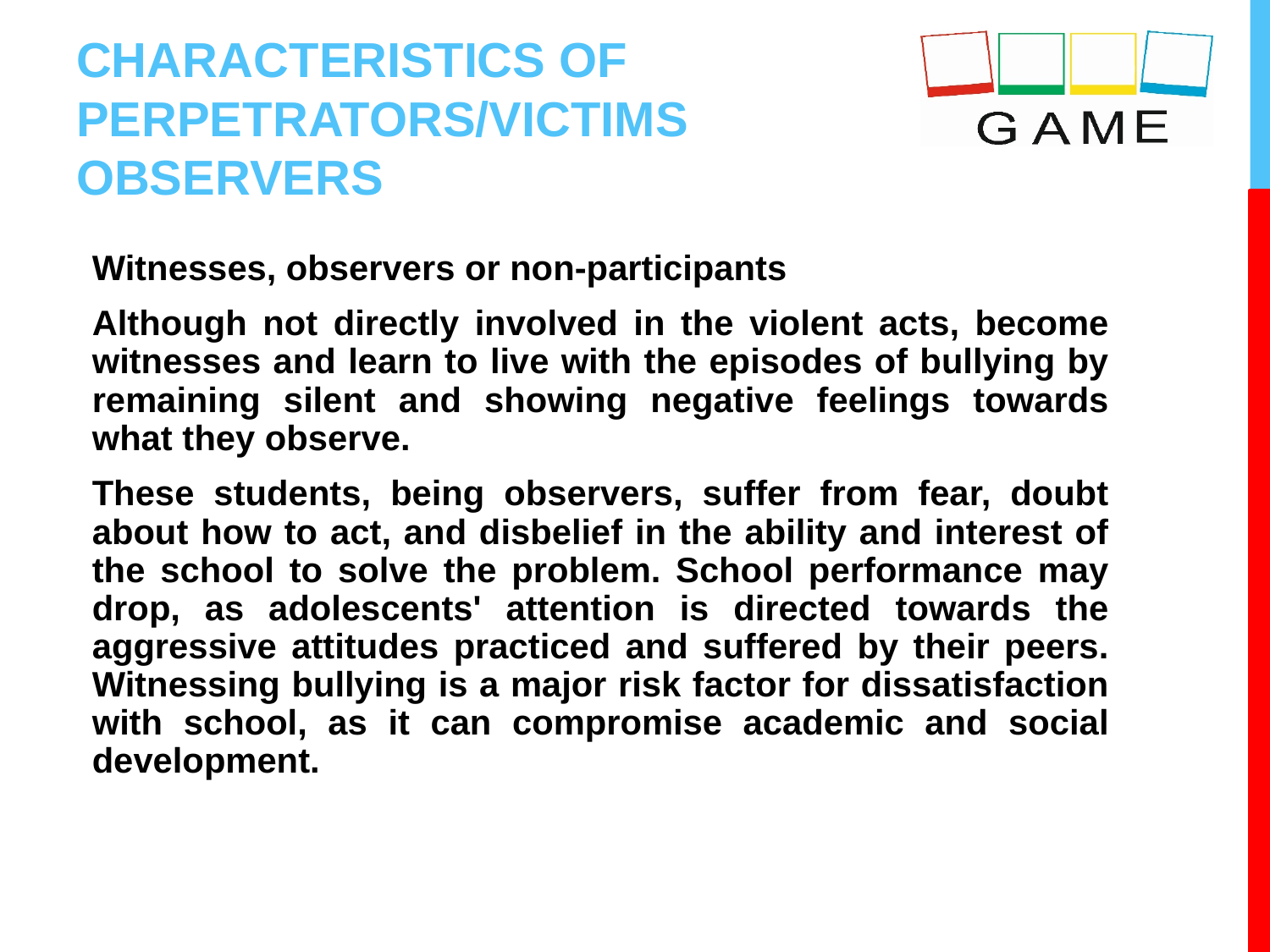

# CHARACTERISTICS OF PERPETRATORS/VICTIMS OBSERVERS
Witnesses, observers or non-participants
Although not directly involved in the violent acts, become witnesses and learn to live with the episodes of bullying by remaining silent and showing negative feelings towards what they observe.
These students, being observers, suffer from fear, doubt about how to act, and disbelief in the ability and interest of the school to solve the problem. School performance may drop, as adolescents' attention is directed towards the aggressive attitudes practiced and suffered by their peers. Witnessing bullying is a major risk factor for dissatisfaction with school, as it can compromise academic and social development.